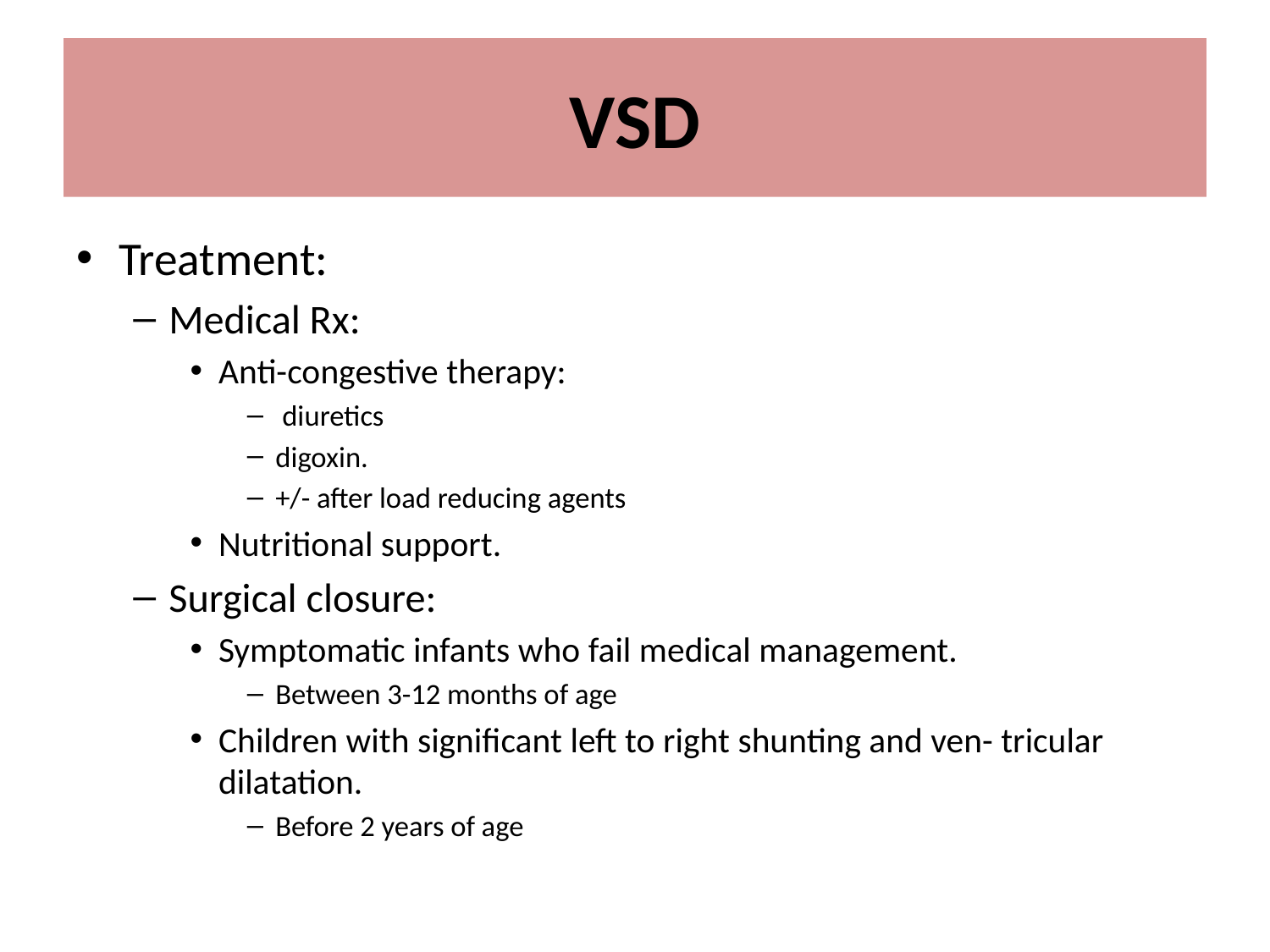

# VSD
Treatment:
Medical Rx:
Anti-congestive therapy:
 diuretics
digoxin.
+/- after load reducing agents
Nutritional support.
Surgical closure:
Symptomatic infants who fail medical management.
Between 3-12 months of age
Children with significant left to right shunting and ven- tricular dilatation.
Before 2 years of age